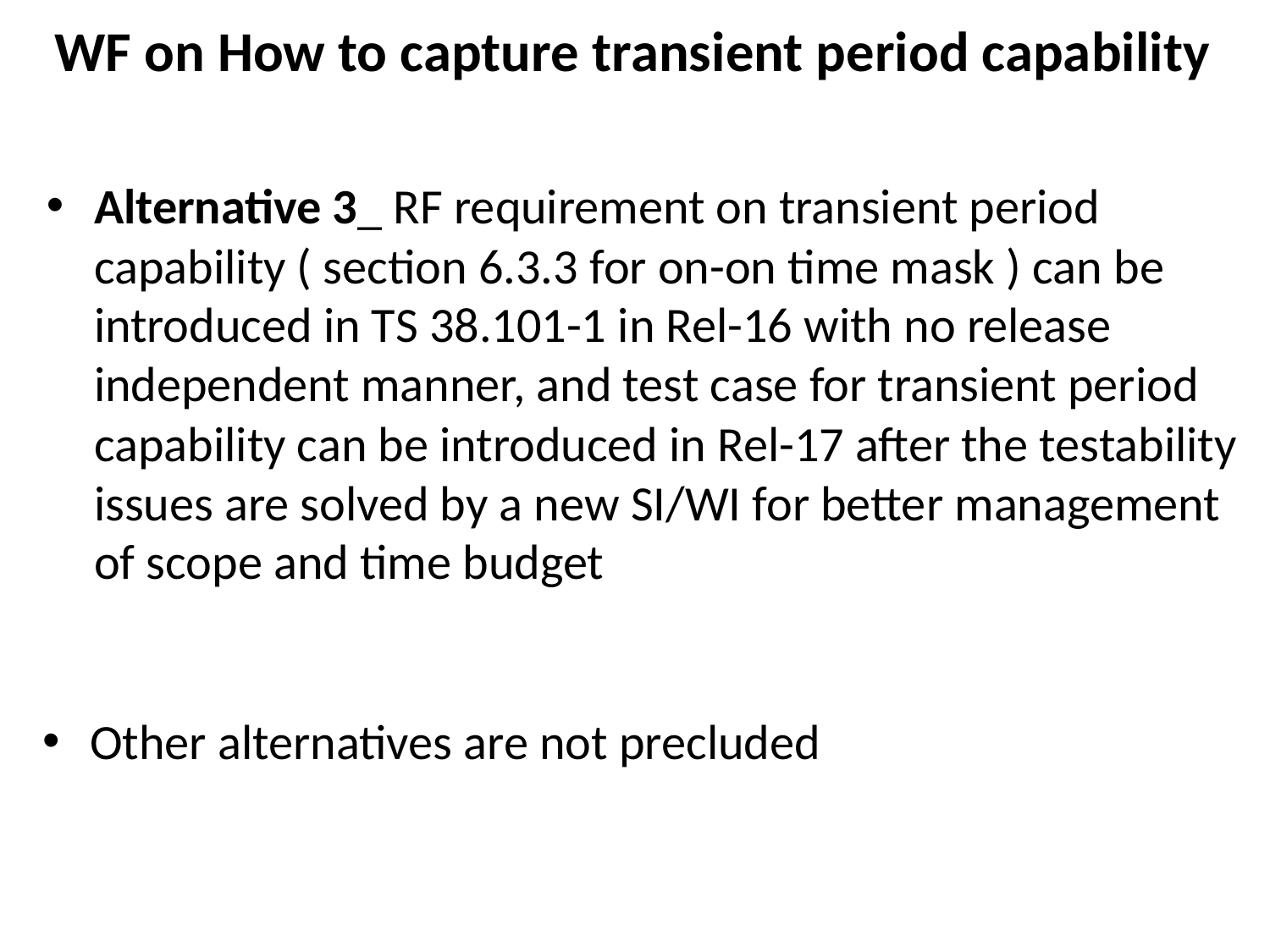

# WF on How to capture transient period capability
Alternative 3_ RF requirement on transient period capability ( section 6.3.3 for on-on time mask ) can be introduced in TS 38.101-1 in Rel-16 with no release independent manner, and test case for transient period capability can be introduced in Rel-17 after the testability issues are solved by a new SI/WI for better management of scope and time budget

Other alternatives are not precluded